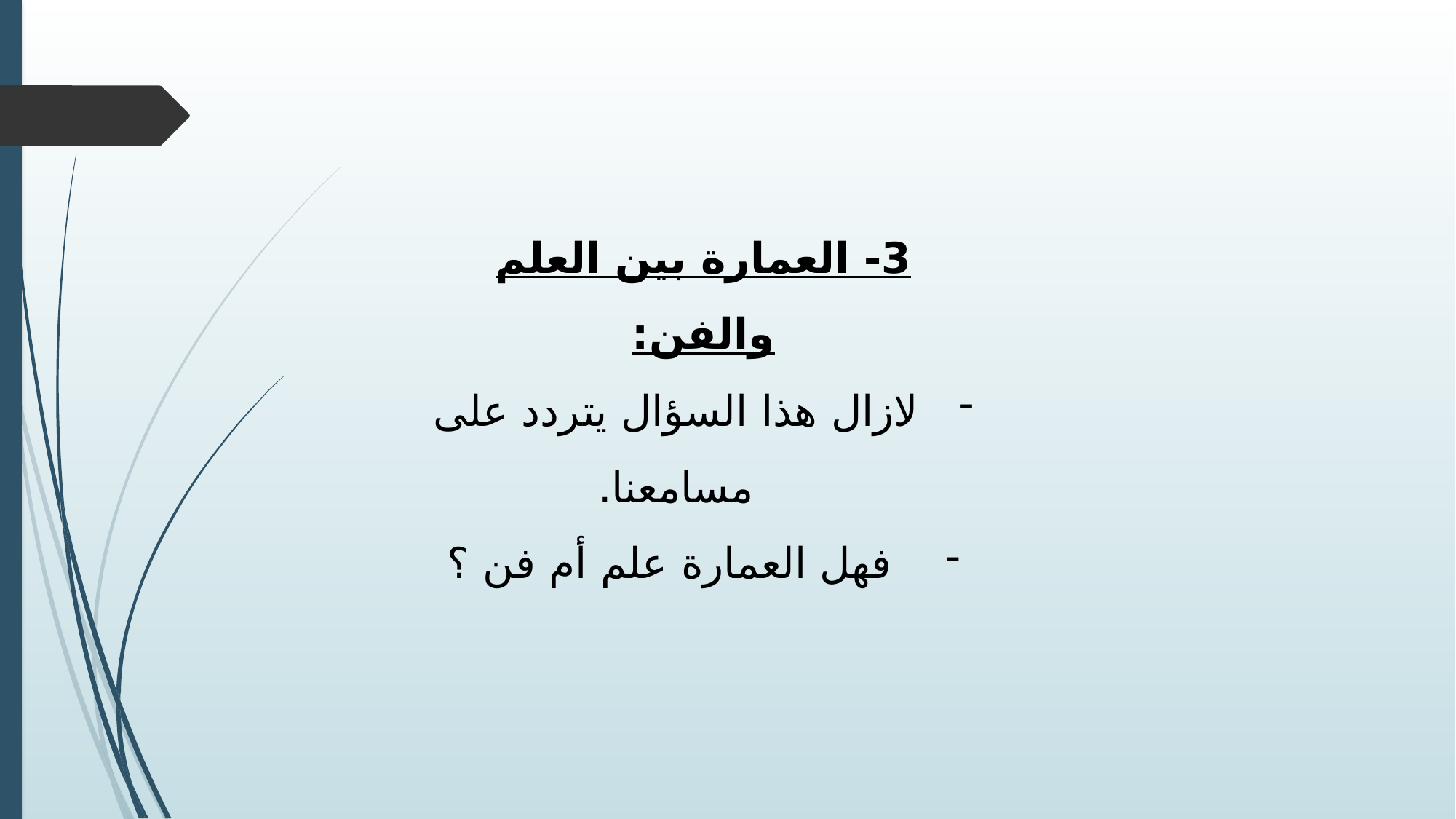

3- العمارة بين العلم والفن:
لازال هذا السؤال يتردد على مسامعنا.
 فهل العمارة علم أم فن ؟